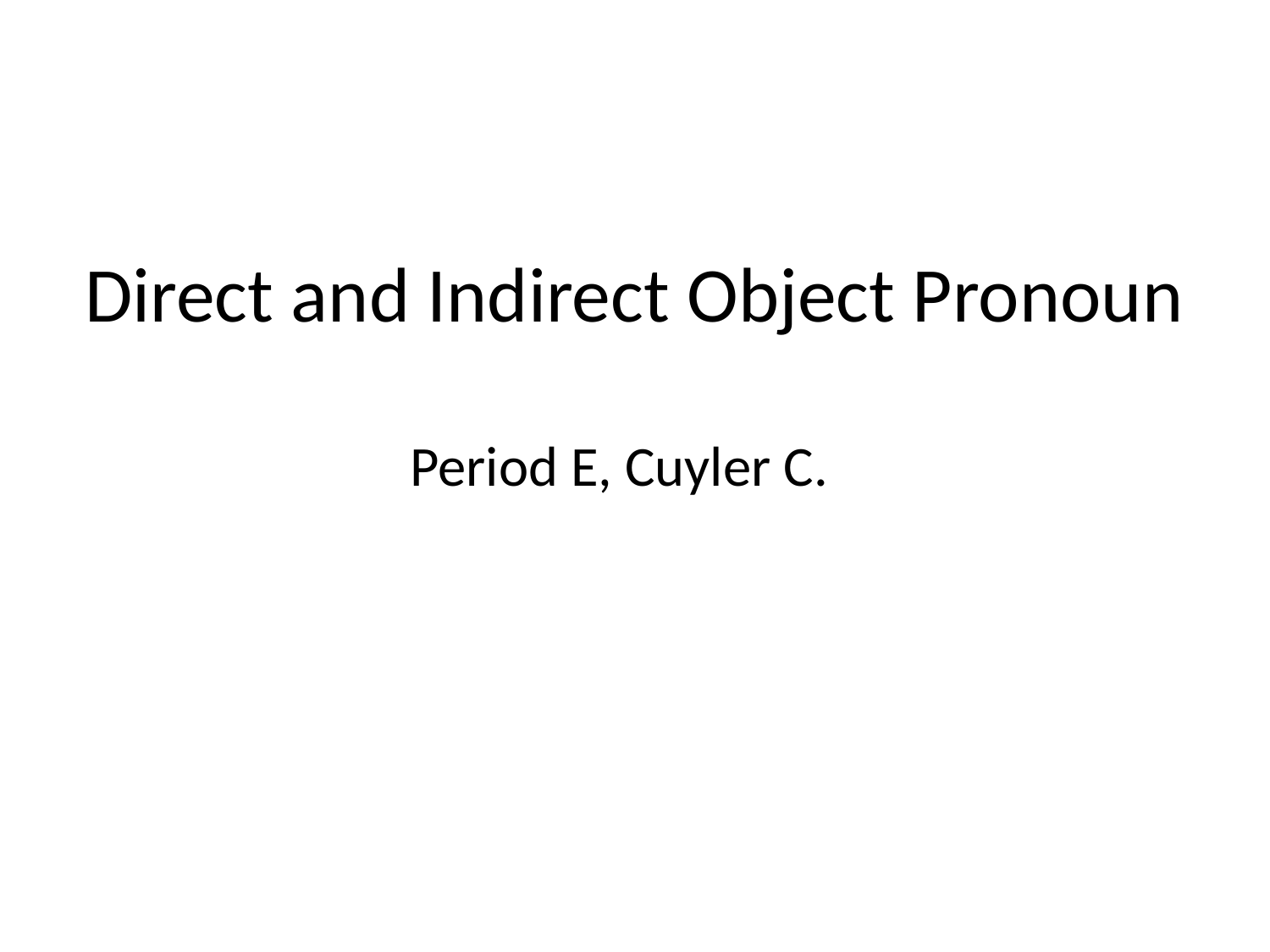

# Direct and Indirect Object Pronoun
Period E, Cuyler C.